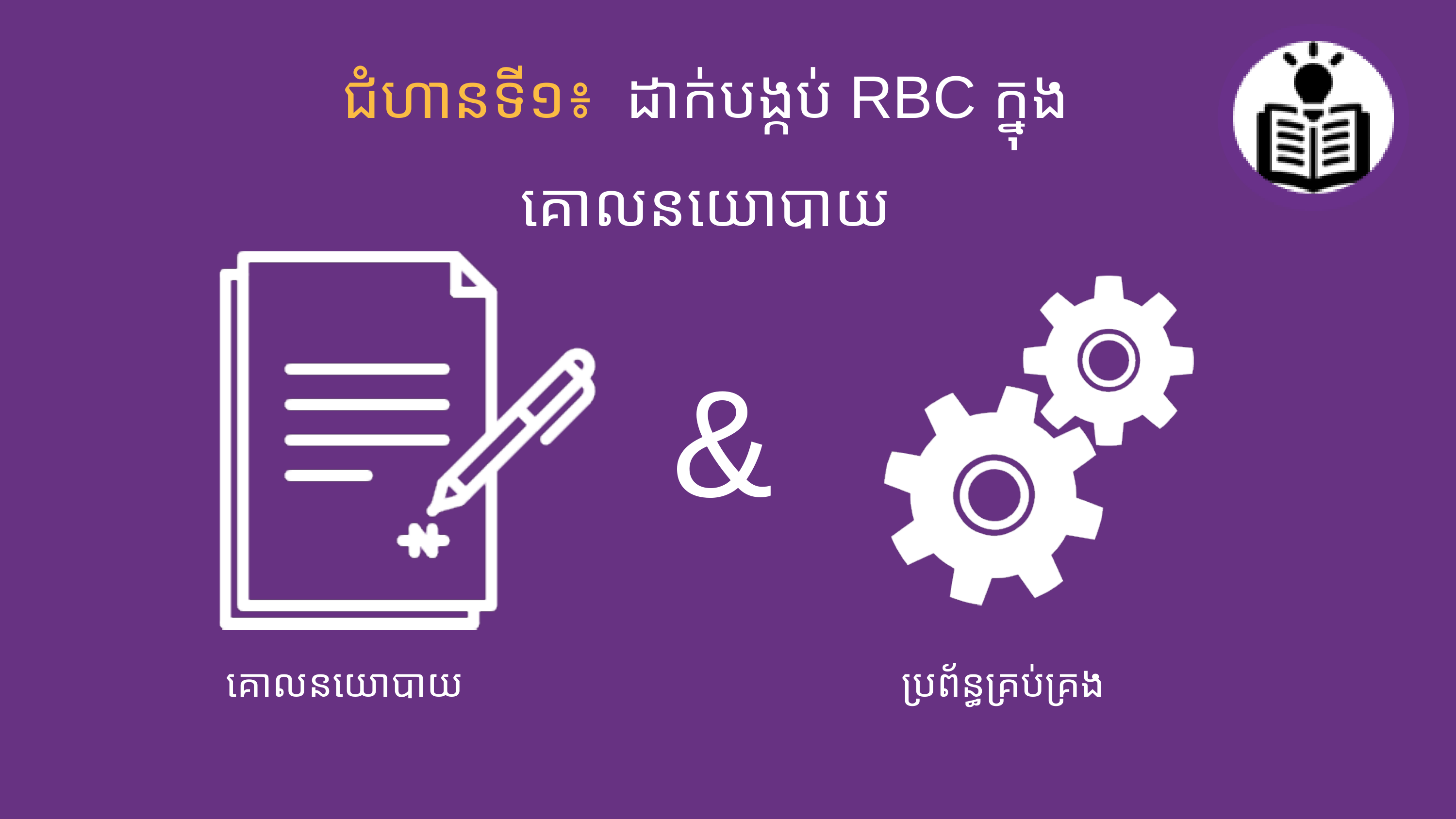

ជំហានទី១៖  ដាក់បង្កប់ RBC ក្នុង
គោលនយោបាយ

&
គោលនយោបាយ
ប្រព័ន្ធគ្រប់គ្រង